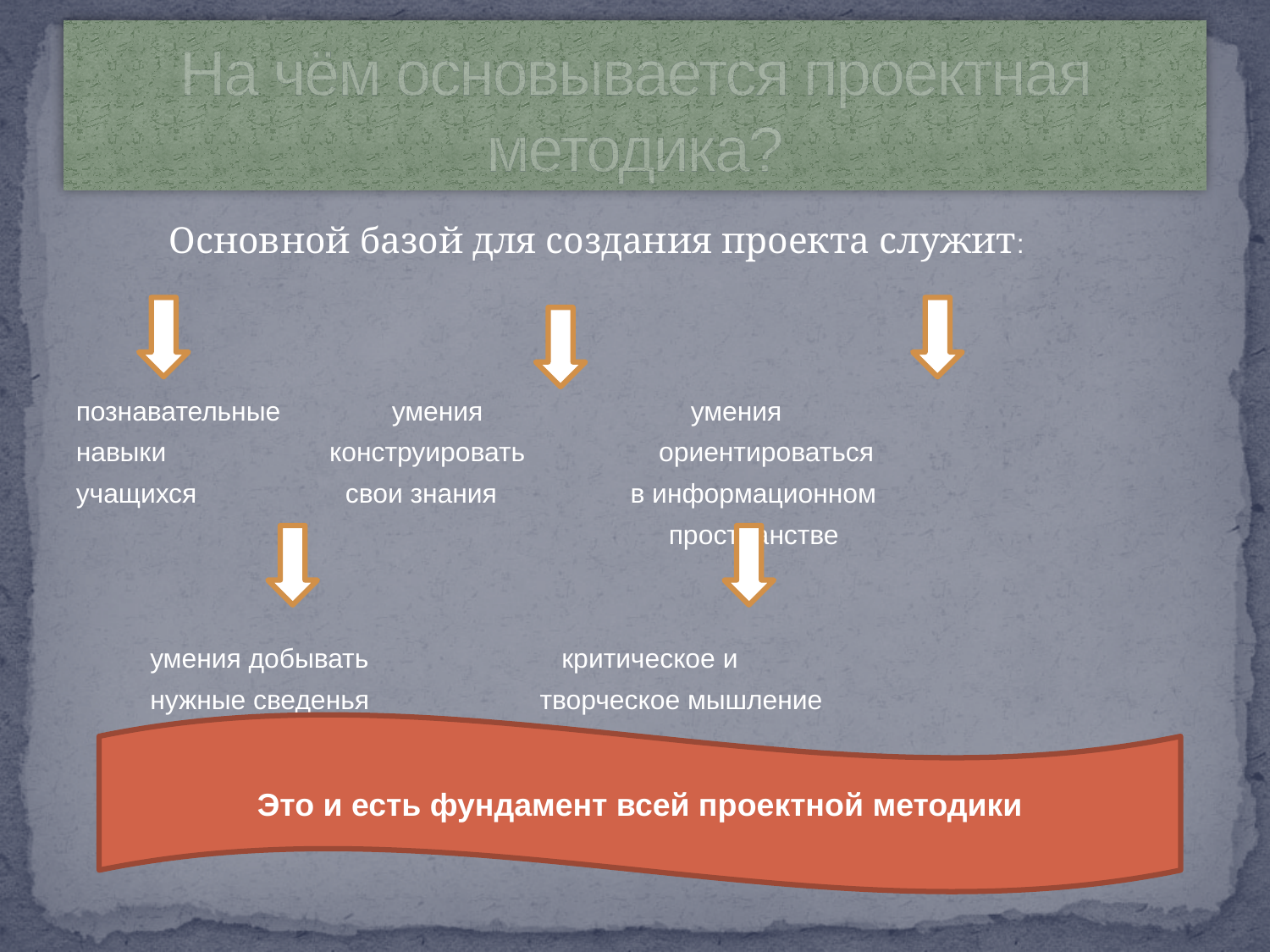

# На чём основывается проектная методика?
          Основной базой для создания проекта служит:

познавательные               умения                            умения
навыки                      конструировать                  ориентироваться
учащихся                    свои знания                  в информационном
                                                                                пространстве

          умения добывать                          критическое и
          нужные сведенья                       творческое мышление

Это и есть фундамент всей проектной методики